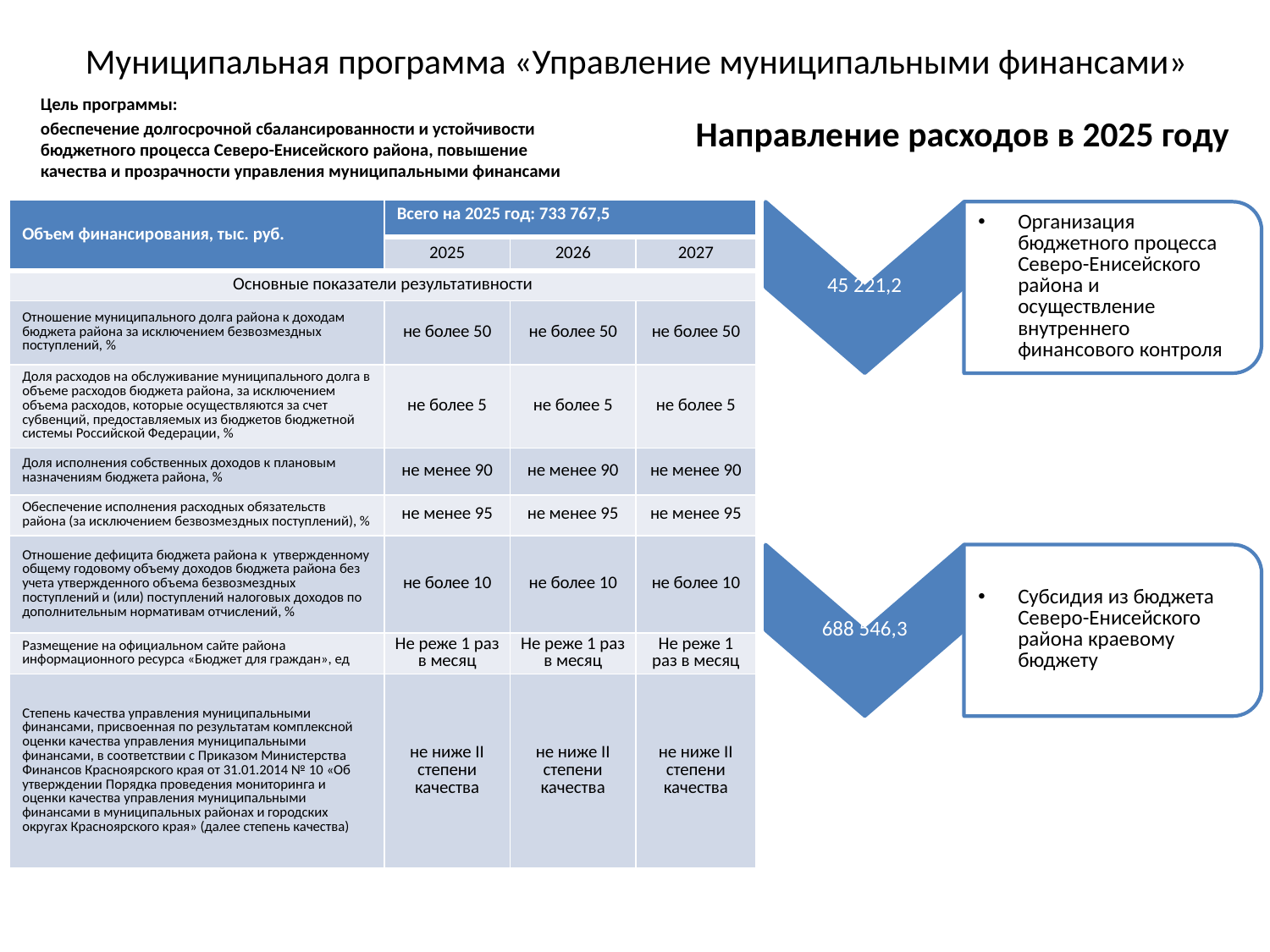

# Муниципальная программа «Управление муниципальными финансами»
Цель программы:
обеспечение долгосрочной сбалансированности и устойчивости бюджетного процесса Северо-Енисейского района, повышение качества и прозрачности управления муниципальными финансами
Направление расходов в 2025 году
| Объем финансирования, тыс. руб. | Всего на 2025 год: 733 767,5 |  |  |
| --- | --- | --- | --- |
|  | 2025 | 2026 | 2027 |
| Основные показатели результативности |  |  |  |
| Отношение муниципального долга района к доходам бюджета района за исключением безвозмездных поступлений, % | не более 50 | не более 50 | не более 50 |
| Доля расходов на обслуживание муниципального долга в объеме расходов бюджета района, за исключением объема расходов, которые осуществляются за счет субвенций, предоставляемых из бюджетов бюджетной системы Российской Федерации, % | не более 5 | не более 5 | не более 5 |
| Доля исполнения собственных доходов к плановым назначениям бюджета района, % | не менее 90 | не менее 90 | не менее 90 |
| Обеспечение исполнения расходных обязательств района (за исключением безвозмездных поступлений), % | не менее 95 | не менее 95 | не менее 95 |
| Отношение дефицита бюджета района к утвержденному общему годовому объему доходов бюджета района без учета утвержденного объема безвозмездных поступлений и (или) поступлений налоговых доходов по дополнительным нормативам отчислений, % | не более 10 | не более 10 | не более 10 |
| Размещение на официальном сайте района информационного ресурса «Бюджет для граждан», ед | Не реже 1 раз в месяц | Не реже 1 раз в месяц | Не реже 1 раз в месяц |
| Степень качества управления муниципальными финансами, присвоенная по результатам комплексной оценки качества управления муниципальными финансами, в соответствии с Приказом Министерства Финансов Красноярского края от 31.01.2014 № 10 «Об утверждении Порядка проведения мониторинга и оценки качества управления муниципальными финансами в муниципальных районах и городских округах Красноярского края» (далее степень качества) | не ниже II степени качества | не ниже II степени качества | не ниже II степени качества |
45 221,2
Организация бюджетного процесса Северо-Енисейского района и осуществление внутреннего финансового контроля
688 546,3
Субсидия из бюджета Северо-Енисейского района краевому бюджету